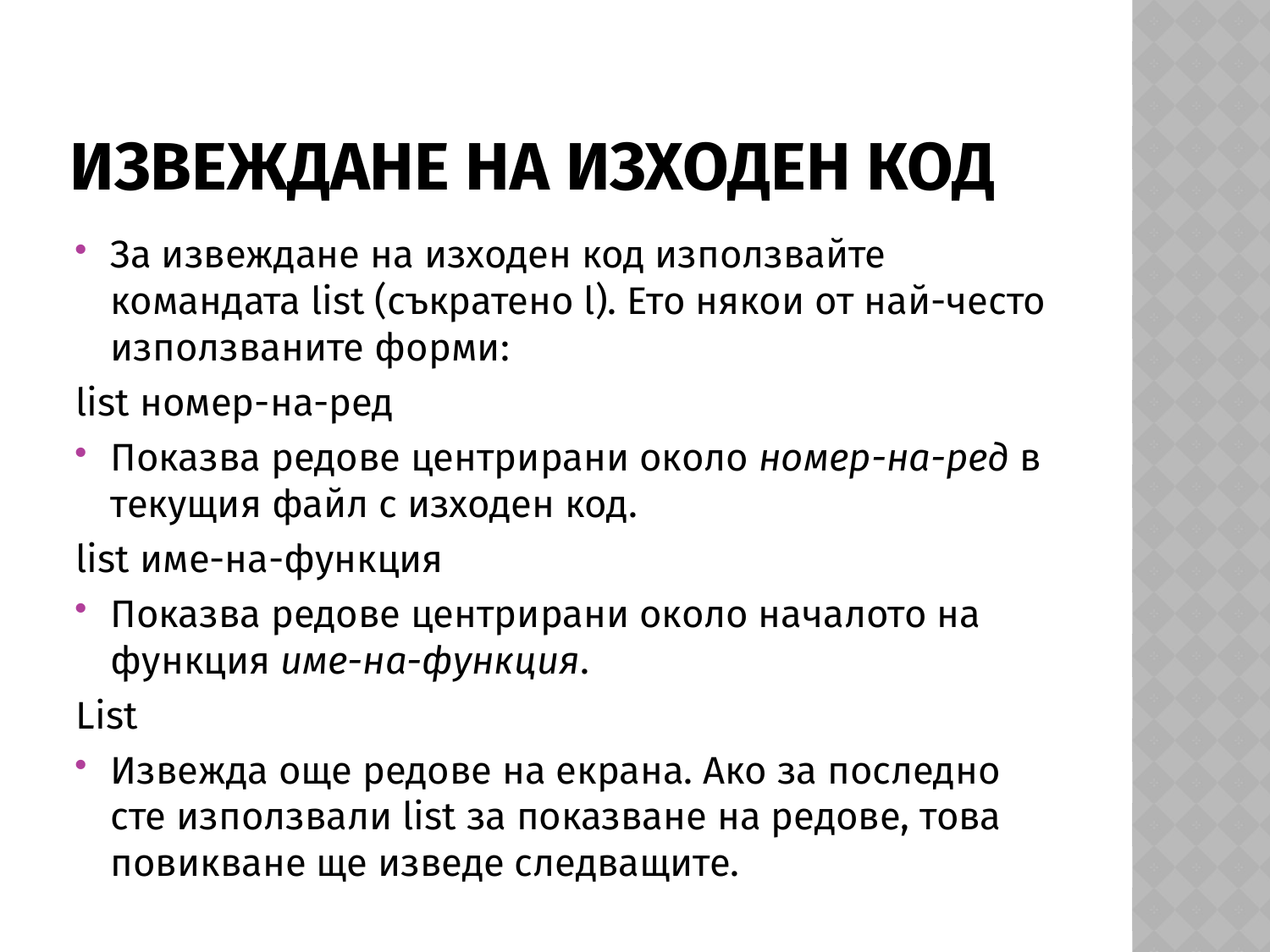

# Извеждане на изходен код
За извеждане на изходен код използвайте командата list (съкратено l). Ето някои от най-често използваните форми:
list номер-на-ред
Показва редове центрирани около номер-на-ред в текущия файл с изходен код.
list име-на-функция
Показва редове центрирани около началото на функция име-на-функция.
List
Извежда още редове на екрана. Ако за последно сте използвали list за показване на редове, това повикване ще изведе следващите.